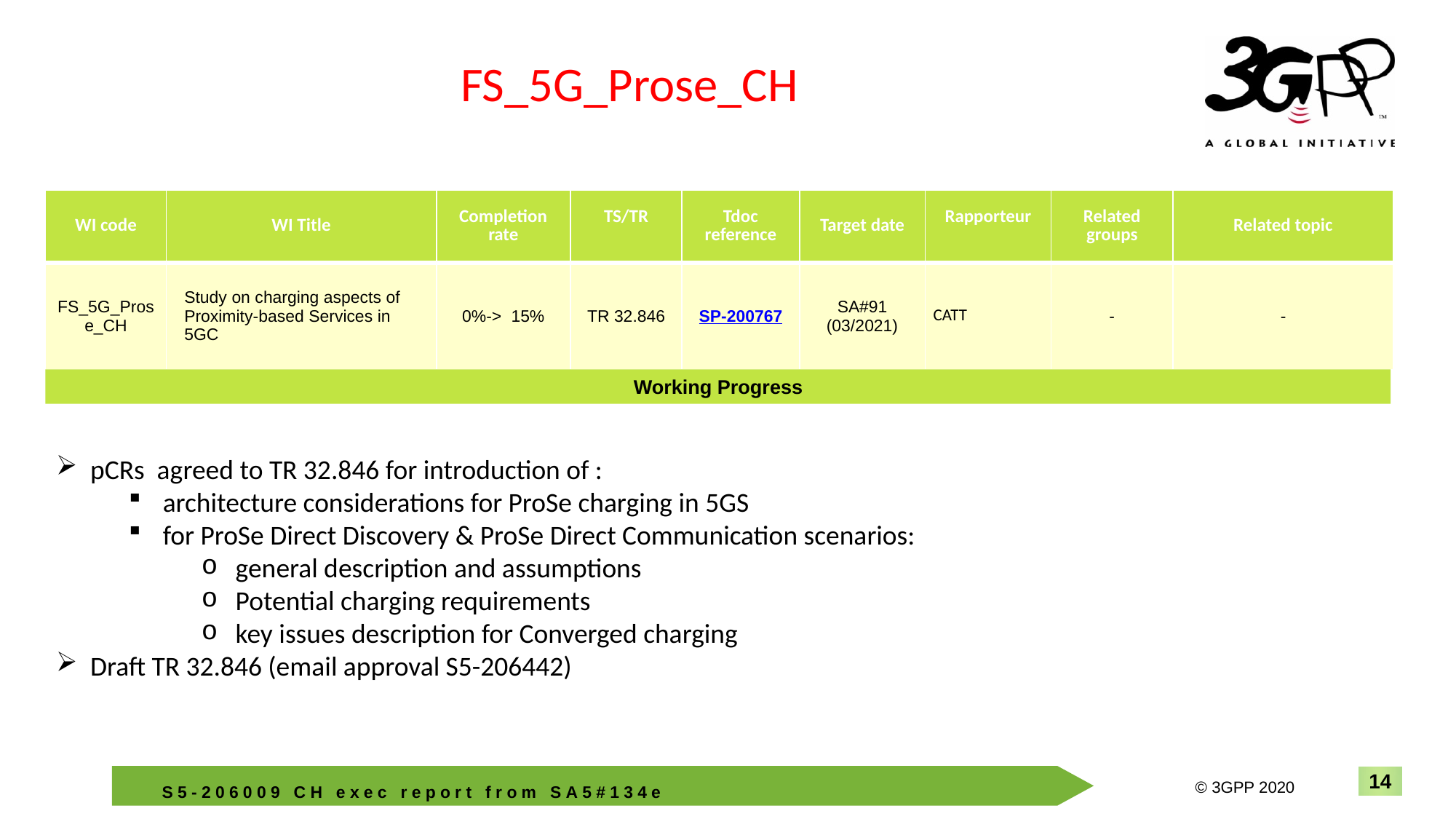

FS_5G_Prose_CH
| WI code | WI Title | Completion rate | TS/TR | Tdoc reference | Target date | Rapporteur | Related groups | Related topic |
| --- | --- | --- | --- | --- | --- | --- | --- | --- |
| FS\_5G\_Prose\_CH | Study on charging aspects of Proximity-based Services in 5GC | 0%-> 15% | TR 32.846 | SP-200767 | SA#91 (03/2021) | CATT | - | - |
Working Progress
pCRs  agreed to TR 32.846 for introduction of :
architecture considerations for ProSe charging in 5GS
for ProSe Direct Discovery & ProSe Direct Communication scenarios:
general description and assumptions
Potential charging requirements
key issues description for Converged charging
Draft TR 32.846 (email approval S5-206442)